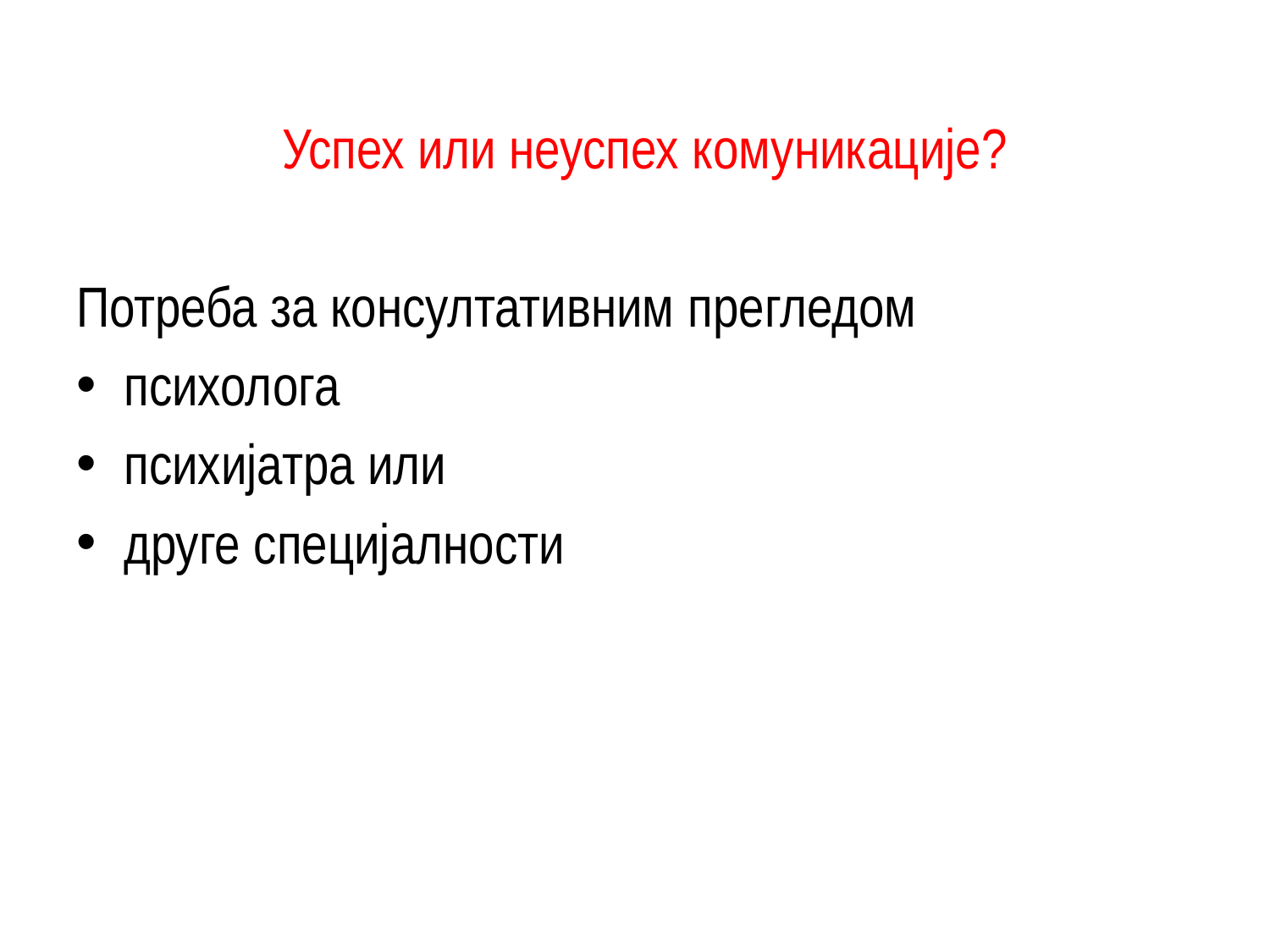

Успех или неуспех комуникације?

Потреба за консултативним прегледом
психолога
психијатра или
друге специјалности